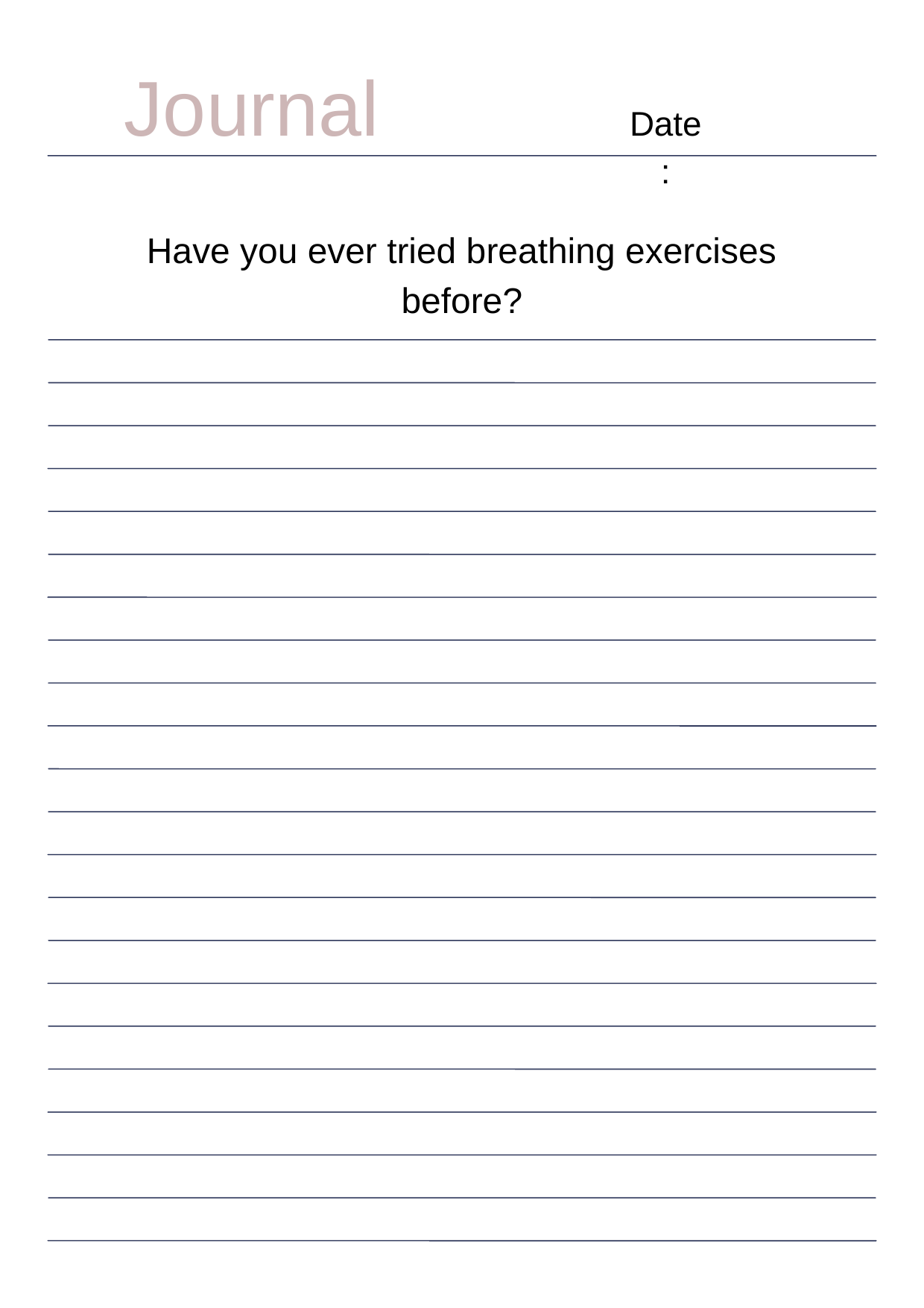

Journal
Date:

Have you ever tried breathing exercises before?